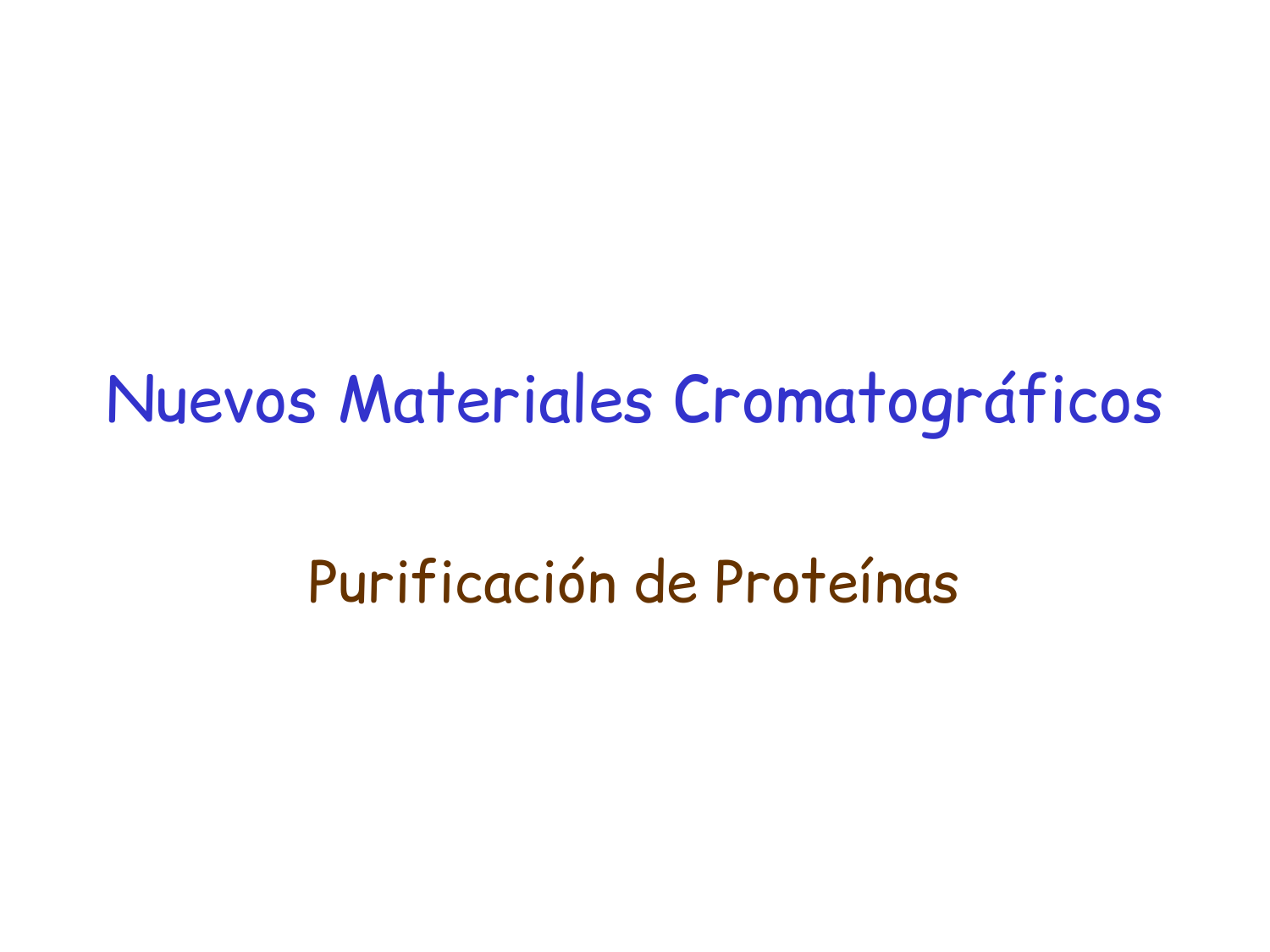

# Nuevos Materiales Cromatográficos
Purificación de Proteínas